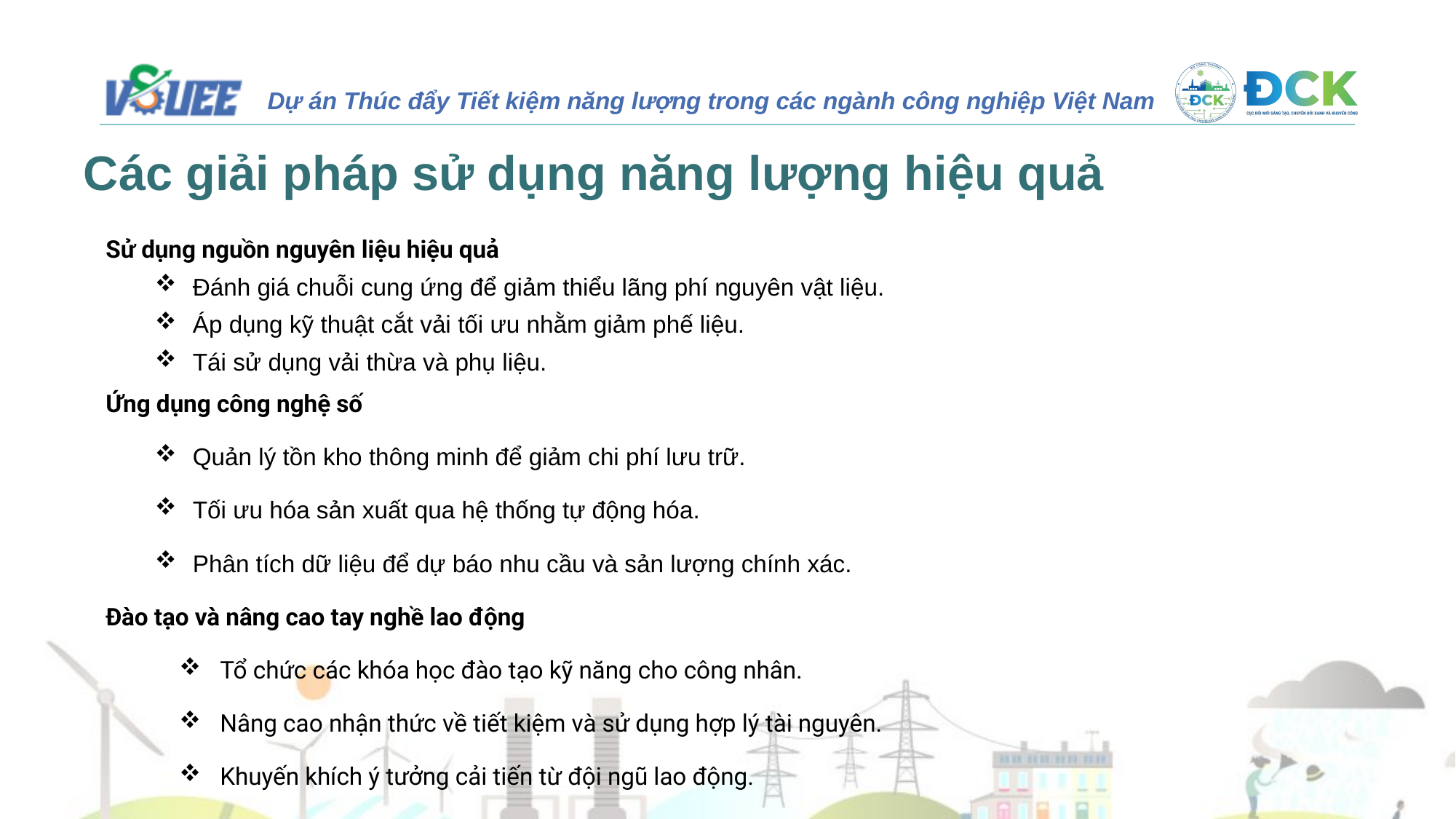

Các giải pháp sử dụng năng lượng hiệu quả
Sử dụng nguồn nguyên liệu hiệu quả
Đánh giá chuỗi cung ứng để giảm thiểu lãng phí nguyên vật liệu.
Áp dụng kỹ thuật cắt vải tối ưu nhằm giảm phế liệu.
Tái sử dụng vải thừa và phụ liệu.
Ứng dụng công nghệ số
Quản lý tồn kho thông minh để giảm chi phí lưu trữ.
Tối ưu hóa sản xuất qua hệ thống tự động hóa.
Phân tích dữ liệu để dự báo nhu cầu và sản lượng chính xác.
Đào tạo và nâng cao tay nghề lao động
Tổ chức các khóa học đào tạo kỹ năng cho công nhân.
Nâng cao nhận thức về tiết kiệm và sử dụng hợp lý tài nguyên.
Khuyến khích ý tưởng cải tiến từ đội ngũ lao động.